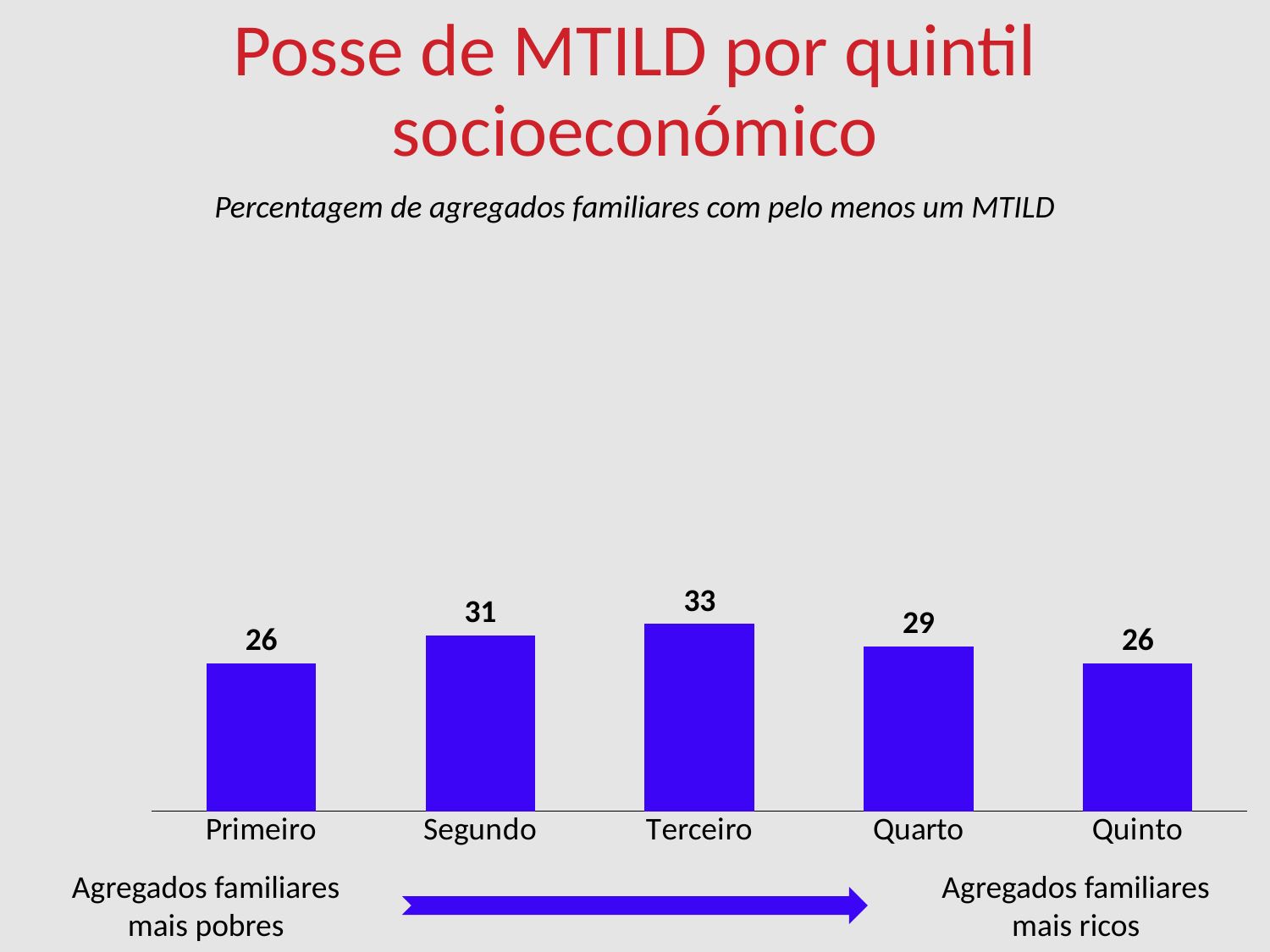

Posse de MTILD por quintil socioeconómico
Percentagem de agregados familiares com pelo menos um MTILD

### Chart

| Category | Column1 |
|---|---|
| Primeiro | 26.0 |
| Segundo | 31.0 |
| Terceiro | 33.0 |
| Quarto | 29.0 |
| Quinto | 26.0 |
Agregados familiares mais ricos
Agregados familiares mais pobres